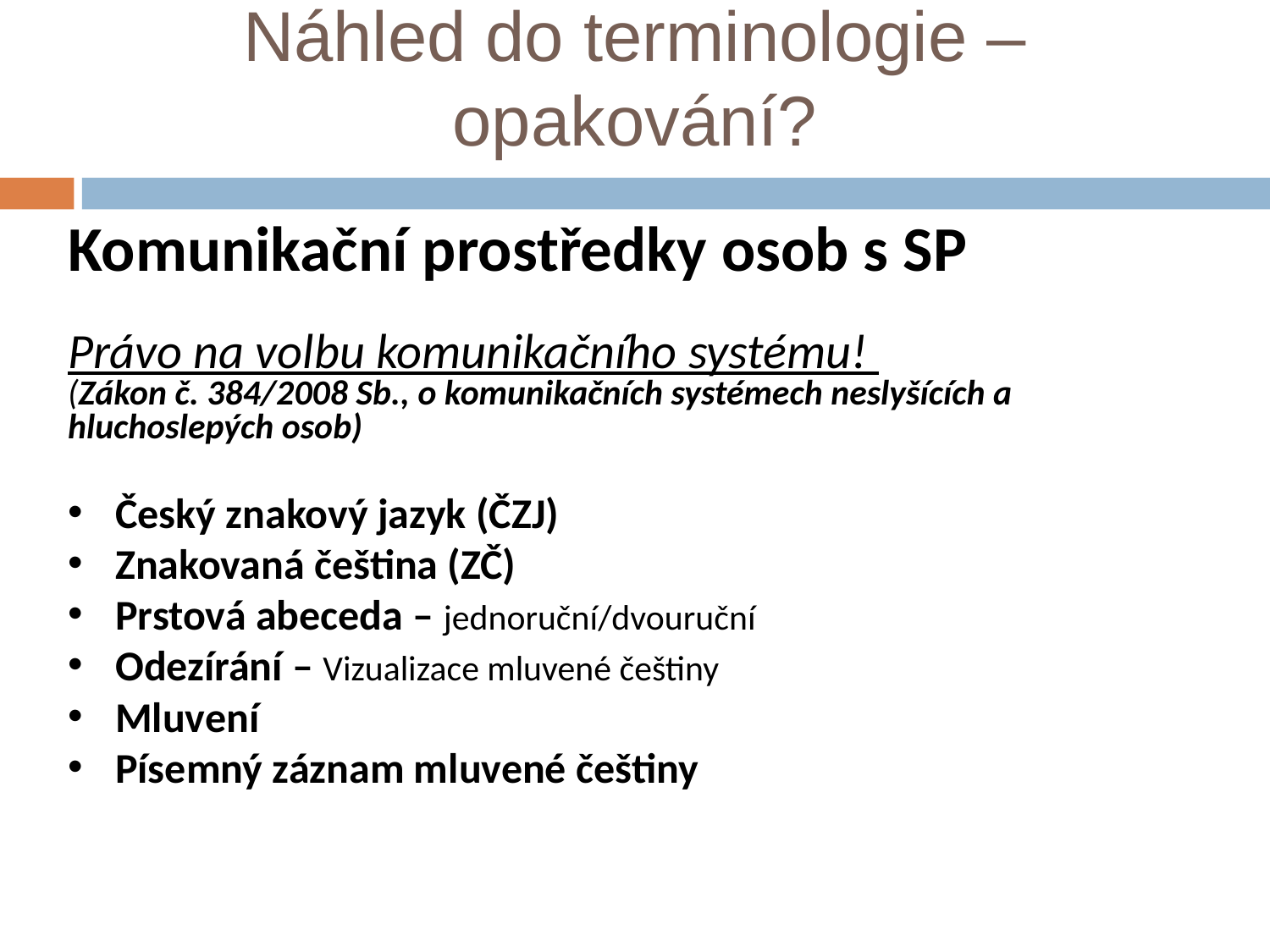

# Náhled do terminologie – opakování?
Komunikační prostředky osob s SP

Právo na volbu komunikačního systému!
(Zákon č. 384/2008 Sb., o komunikačních systémech neslyšících a hluchoslepých osob)

Český znakový jazyk (ČZJ)
Znakovaná čeština (ZČ)
Prstová abeceda – jednoruční/dvouruční
Odezírání – Vizualizace mluvené češtiny
Mluvení
Písemný záznam mluvené češtiny